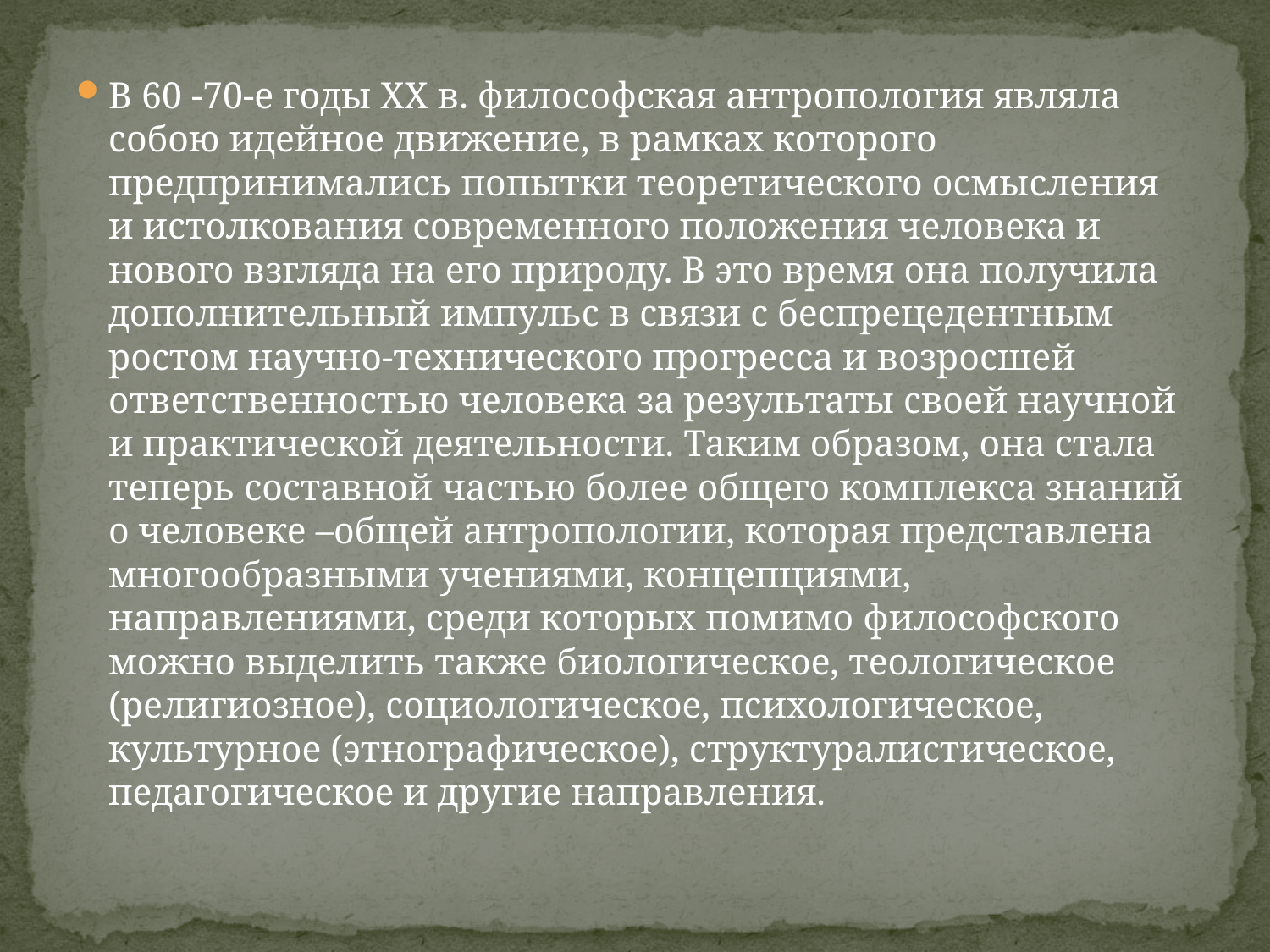

В 60 -70-е годы XX в. философская антропология являла собою идейное движение, в рамках которого предпринимались попытки теоретического осмысления и истолкования современного положения человека и нового взгляда на его природу. В это время она получила дополнительный импульс в связи с беспрецедентным ростом научно-технического прогресса и возросшей ответственностью человека за результаты своей научной и практической деятельности. Таким образом, она стала теперь составной частью более общего комплекса знаний о человеке –общей антропологии, которая представлена многообразными учениями, концепциями, направлениями, среди которых помимо философского можно выделить также биологическое, теологическое (религиозное), социологическое, психологическое, культурное (этнографическое), структуралистическое, педагогическое и другие направления.